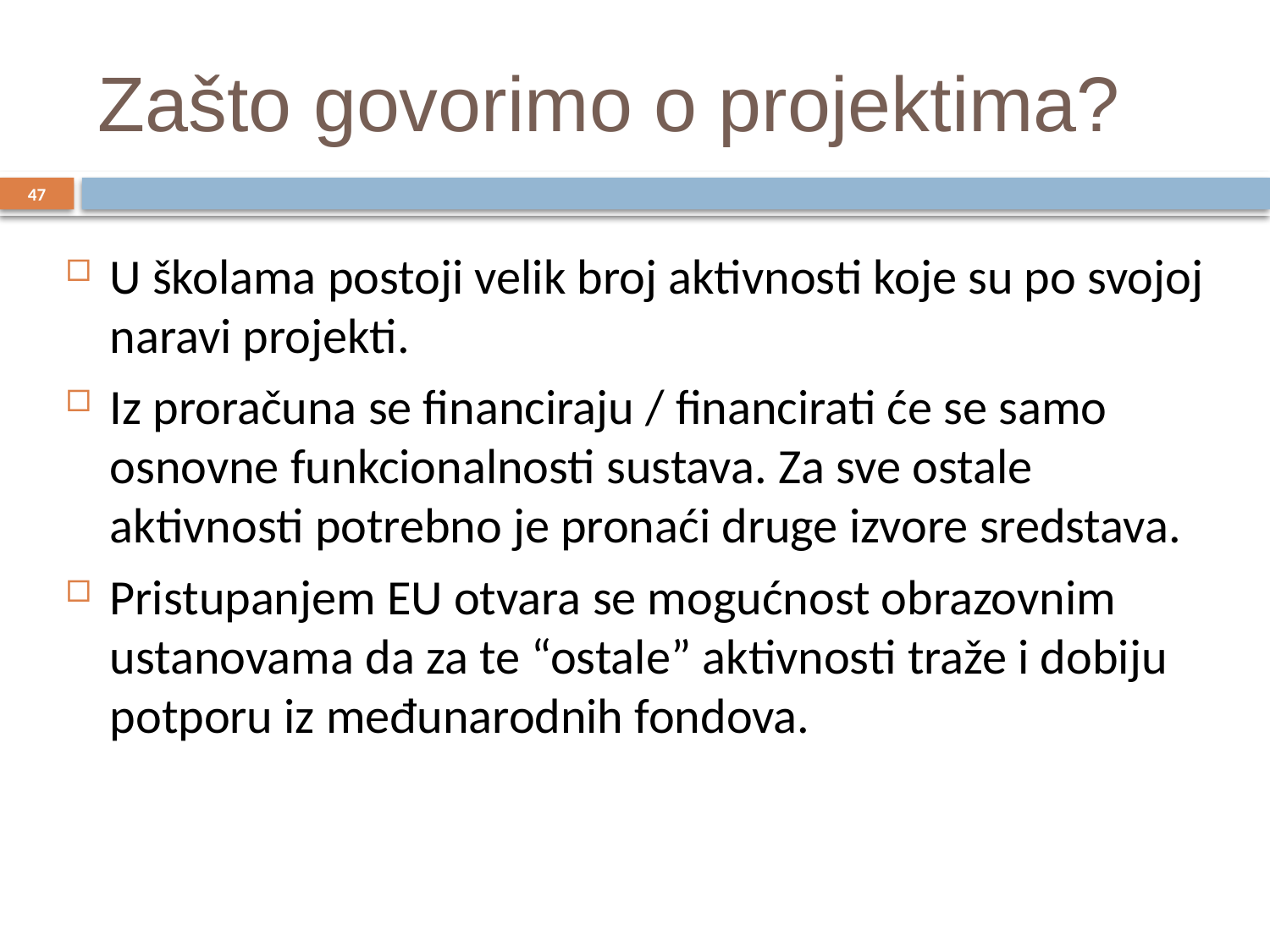

# Zašto govorimo o projektima?
47
U školama postoji velik broj aktivnosti koje su po svojoj naravi projekti.
Iz proračuna se financiraju / financirati će se samo osnovne funkcionalnosti sustava. Za sve ostale aktivnosti potrebno je pronaći druge izvore sredstava.
Pristupanjem EU otvara se mogućnost obrazovnim ustanovama da za te “ostale” aktivnosti traže i dobiju potporu iz međunarodnih fondova.